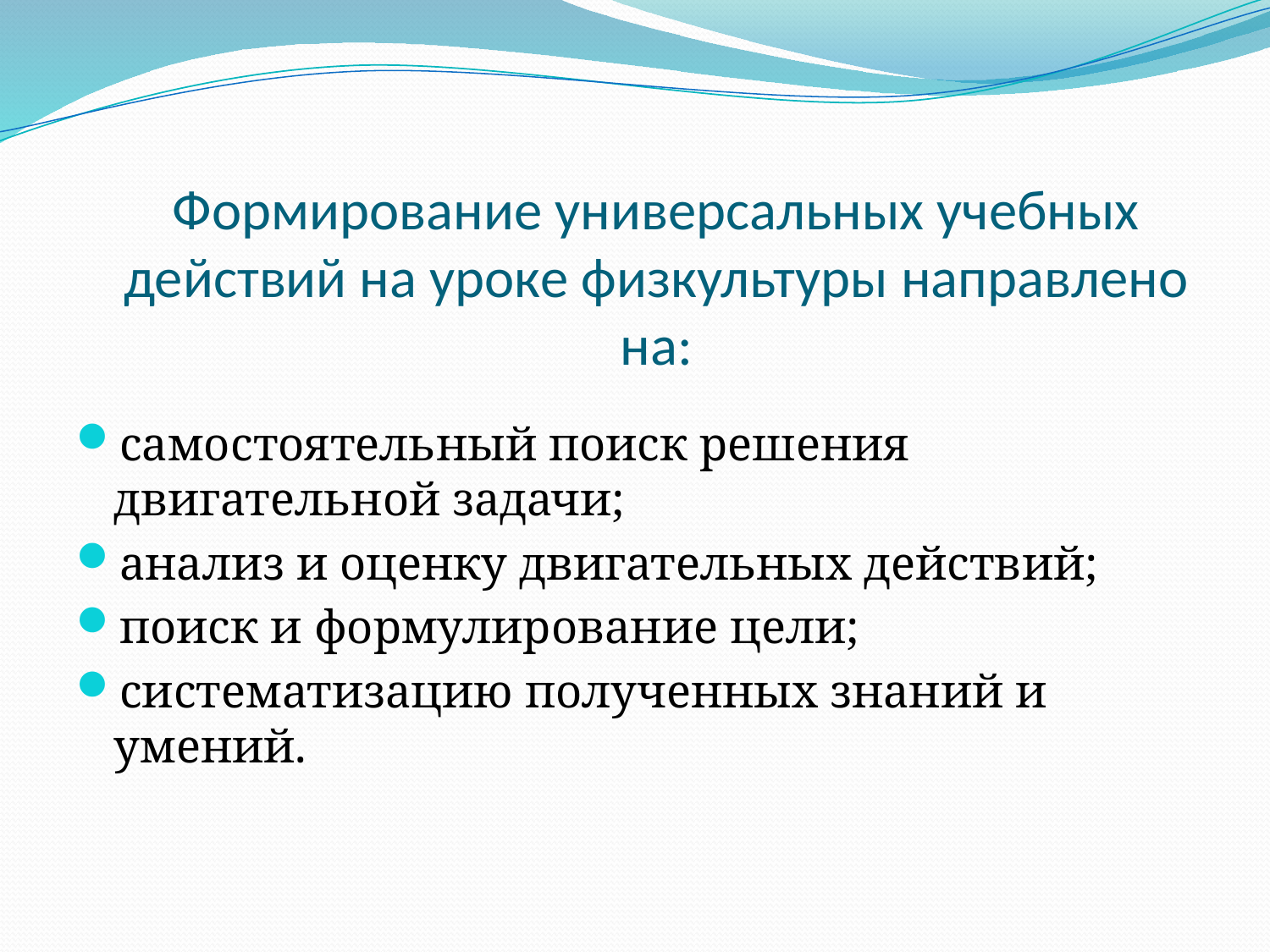

# Формирование универсальных учебных действий на уроке физкультуры направлено на:
самостоятельный поиск решения двигательной задачи;
анализ и оценку двигательных действий;
поиск и формулирование цели;
систематизацию полученных знаний и умений.